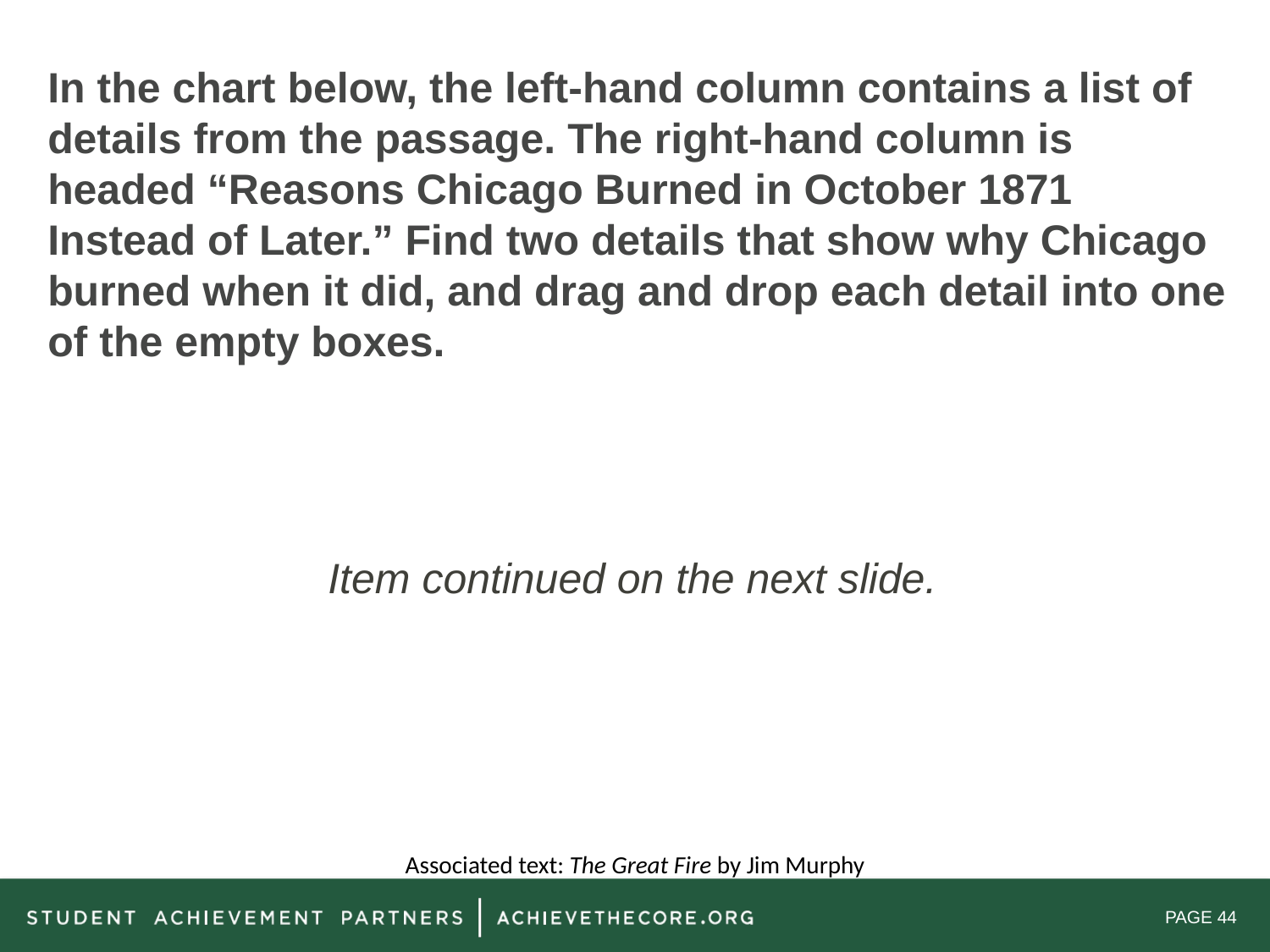

In the chart below, the left-hand column contains a list of details from the passage. The right-hand column is headed “Reasons Chicago Burned in October 1871 Instead of Later.” Find two details that show why Chicago burned when it did, and drag and drop each detail into one of the empty boxes.

Item continued on the next slide.
Associated text: The Great Fire by Jim Murphy